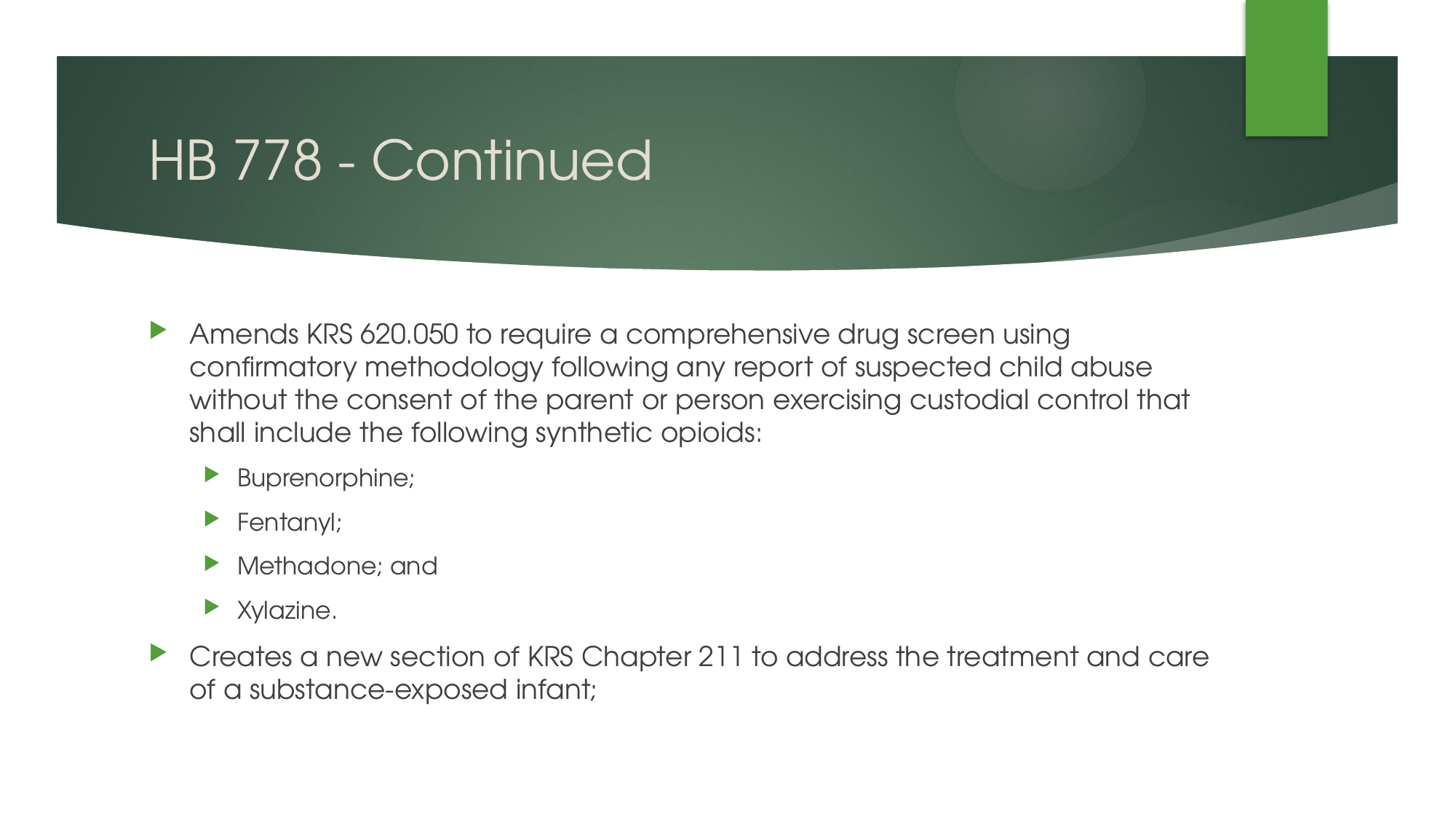

# HB 778 - Continued
Amends KRS 620.050 to require a comprehensive drug screen using confirmatory methodology following any report of suspected child abuse without the consent of the parent or person exercising custodial control that shall include the following synthetic opioids:
Buprenorphine;
Fentanyl;
Methadone; and
Xylazine.
Creates a new section of KRS Chapter 211 to address the treatment and care of a substance-exposed infant;